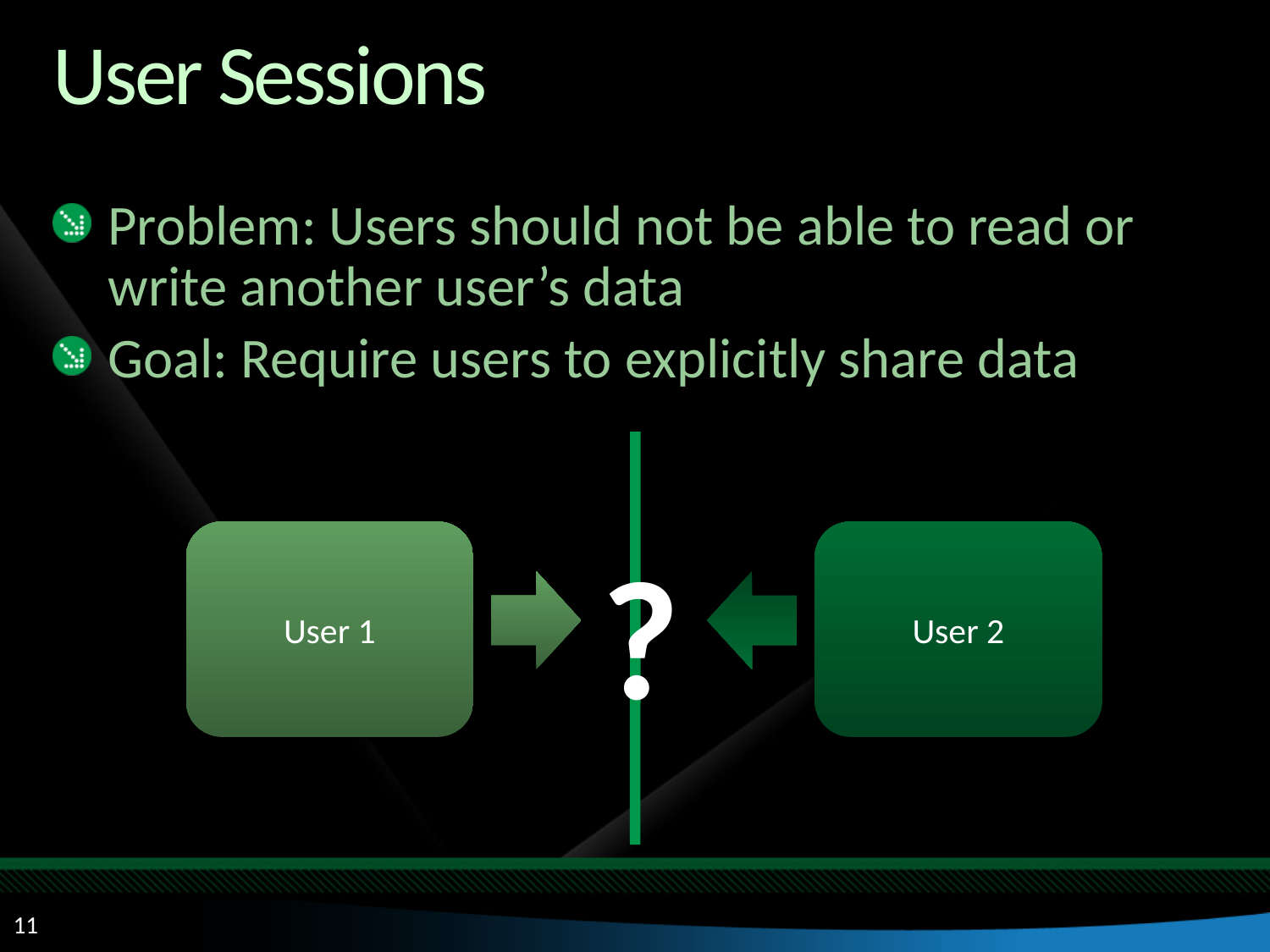

# User Sessions
Problem: Users should not be able to read or write another user’s data
Goal: Require users to explicitly share data
User 1
User 2
?